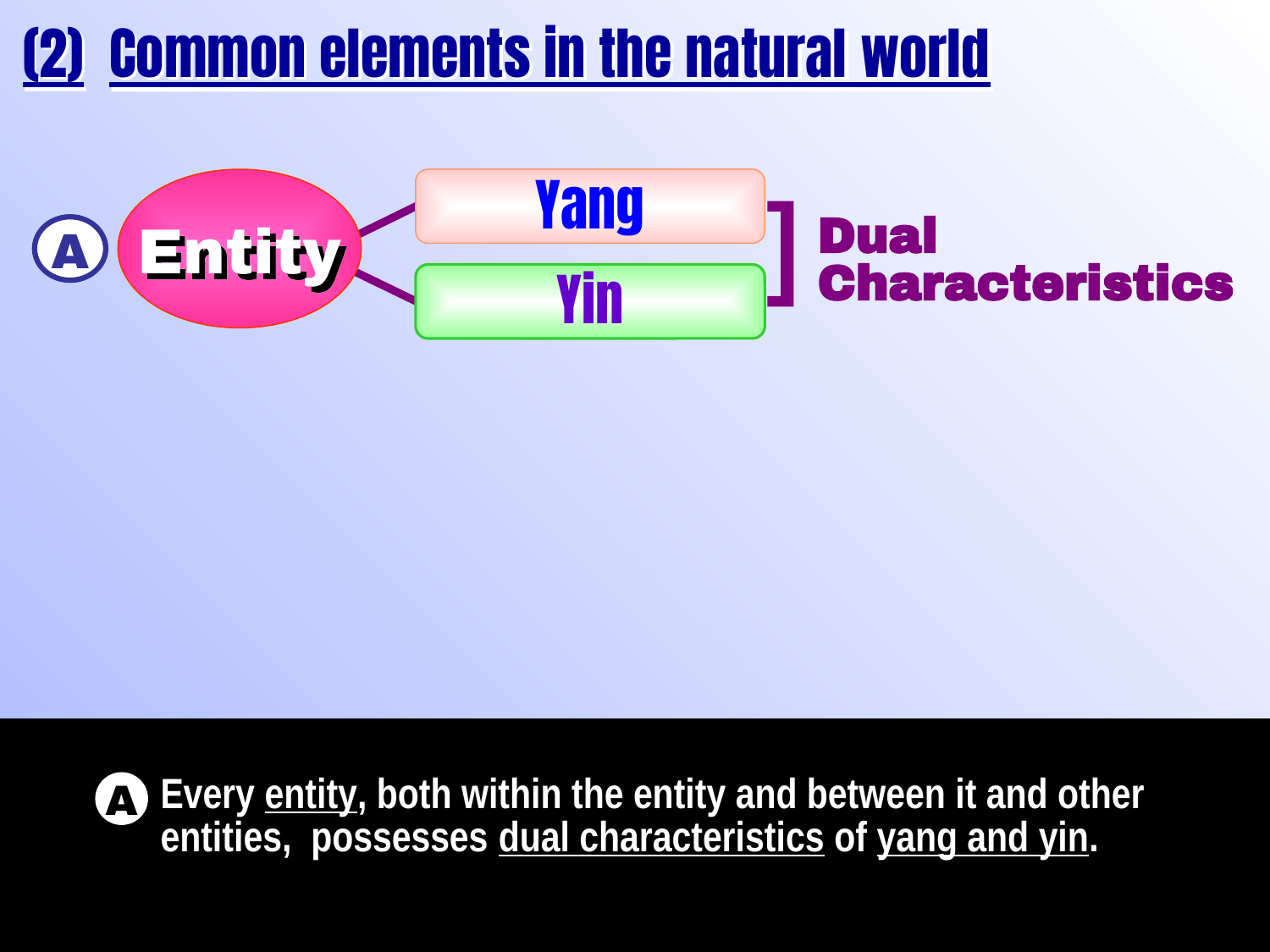

(2)
  Common elements in the natural world
Entity

Yang
Dual
Characteristics

]
A
Yin

Every entity, both within the entity and between it and other entities,  possesses dual characteristics of yang and yin.
A